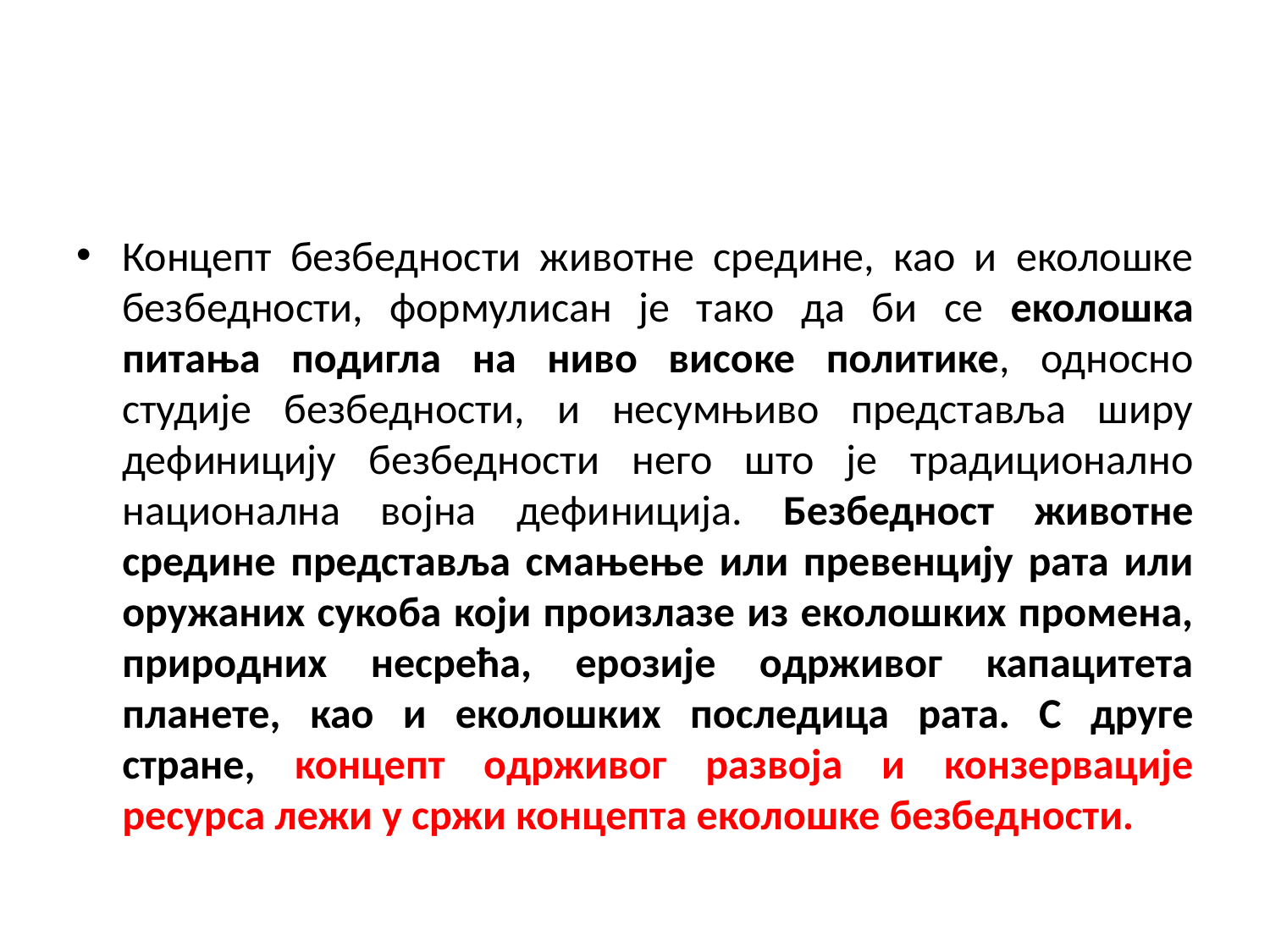

#
Концепт безбедности животне средине, као и еколошке безбедности, формулисан је тако да би се еколошка питања подигла на ниво високе политике, односно студије безбедности, и несумњиво представља ширу дефиницију безбедности него што је традиционално национална војна дефиниција. Безбедност животне средине представља смањење или превенцију рата или оружаних сукоба који произлазе из еколошких промена, природних несрећа, ерозије одрживог капацитета планете, као и еколошких последица рата. С друге стране, концепт одрживог развоја и конзервације ресурса лежи у сржи концепта еколошке безбедности.